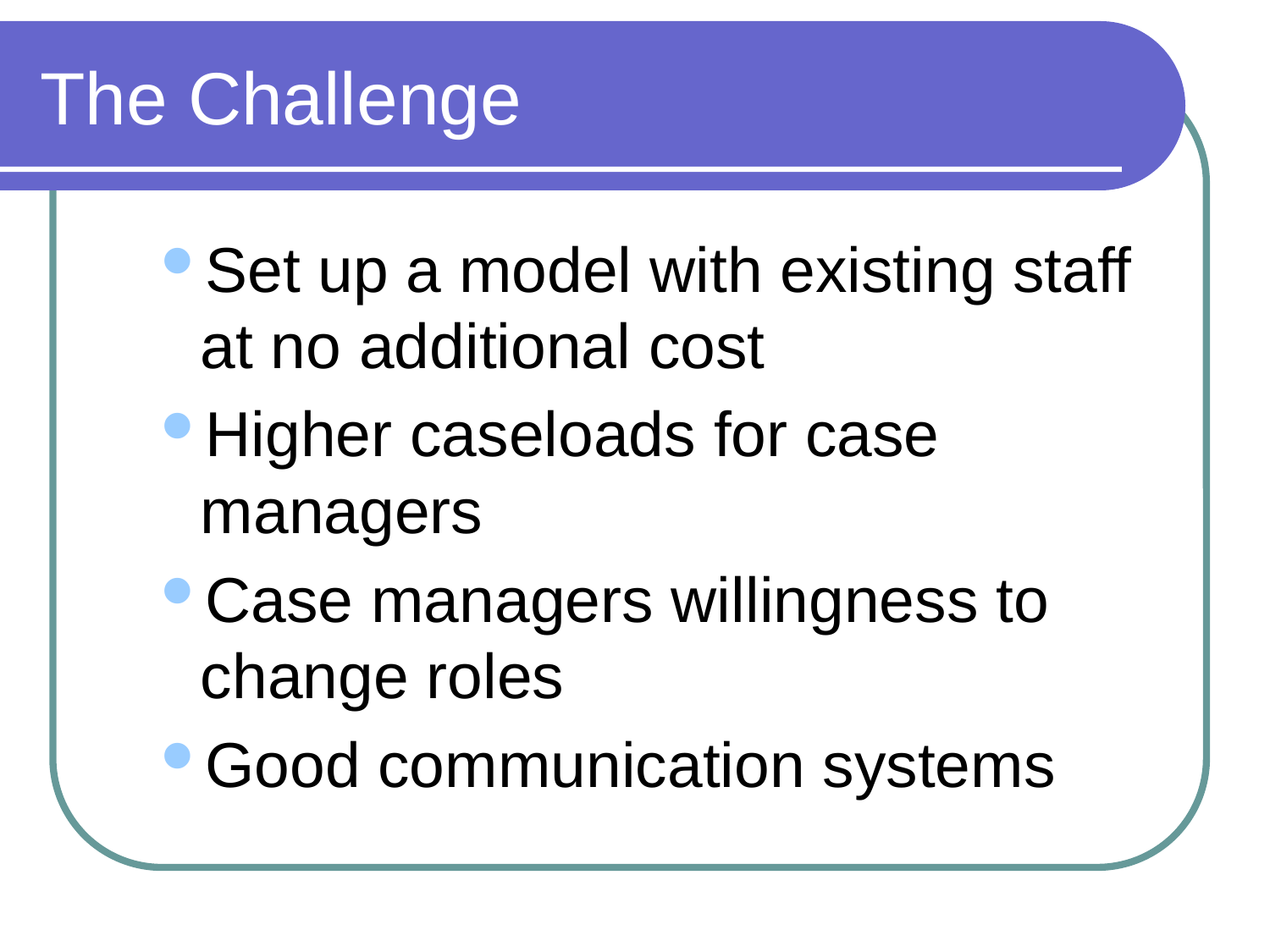

The Challenge
Set up a model with existing staff at no additional cost
Higher caseloads for case managers
Case managers willingness to change roles
Good communication systems